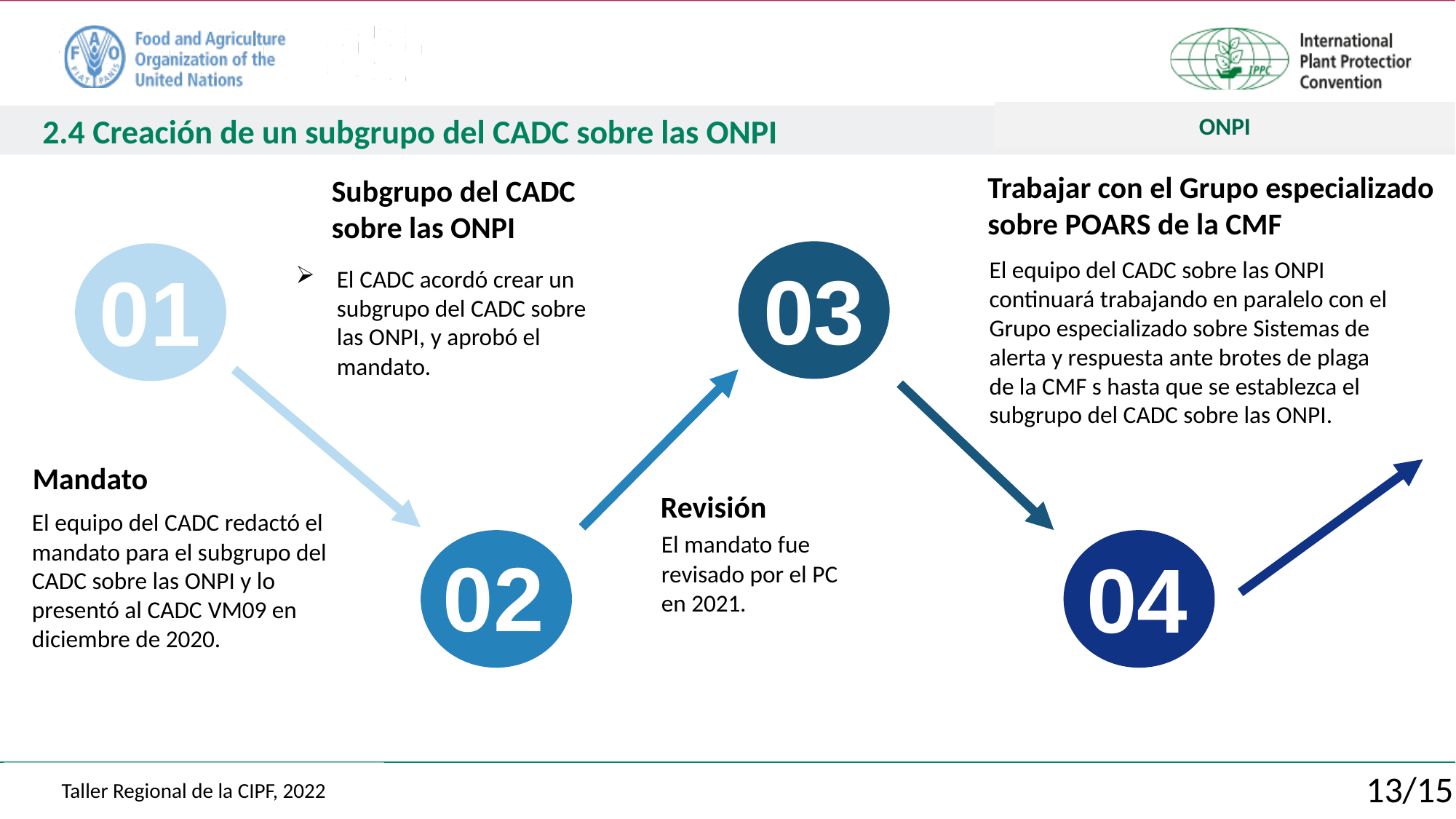

ONPI
2.4 Creación de un subgrupo del CADC sobre las ONPI
Trabajar con el Grupo especializado sobre POARS de la CMF
Subgrupo del CADC
sobre las ONPI

El equipo del CADC sobre las ONPI continuará trabajando en paralelo con el Grupo especializado sobre Sistemas de alerta y respuesta ante brotes de plaga de la CMF s hasta que se establezca el subgrupo del CADC sobre las ONPI.

03
01
El CADC acordó crear un subgrupo del CADC sobre las ONPI, y aprobó el mandato.
Mandato
Revisión
El equipo del CADC redactó el mandato para el subgrupo del CADC sobre las ONPI y lo
presentó al CADC VM09 en diciembre de 2020.

El mandato fue revisado por el PC
en 2021.

02
04
Taller Regional de la CIPF, 2022
13/15